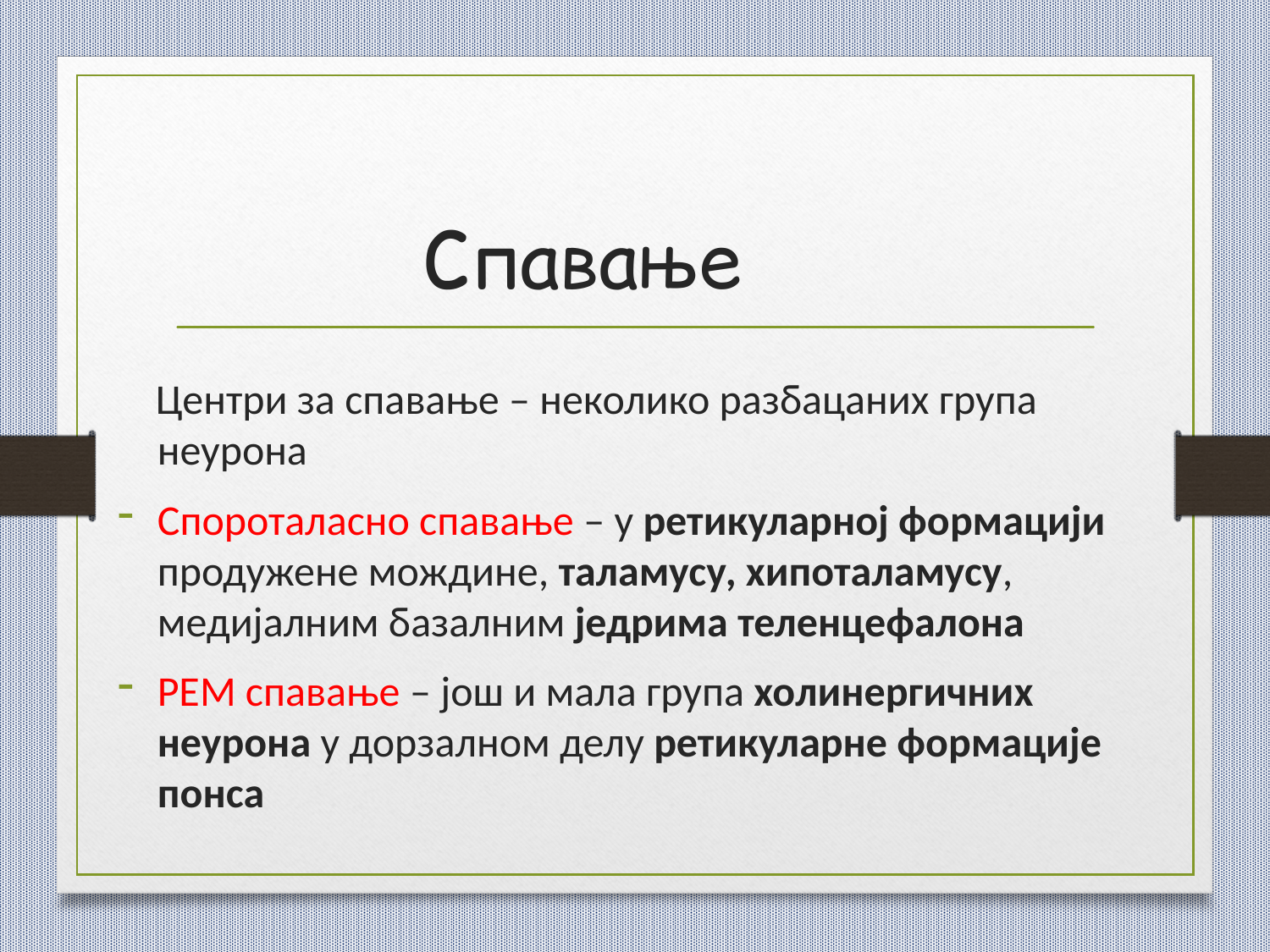

# Спавање
    Центри за спавање – неколико разбацаних група неурона
Спороталасно спавање – у ретикуларној формацији продужене мождине, таламусу, хипоталамусу, медијалним базалним једрима теленцефалона
РЕМ спавање – још и мала група холинергичних неурона у дорзалном делу ретикуларне формације понса